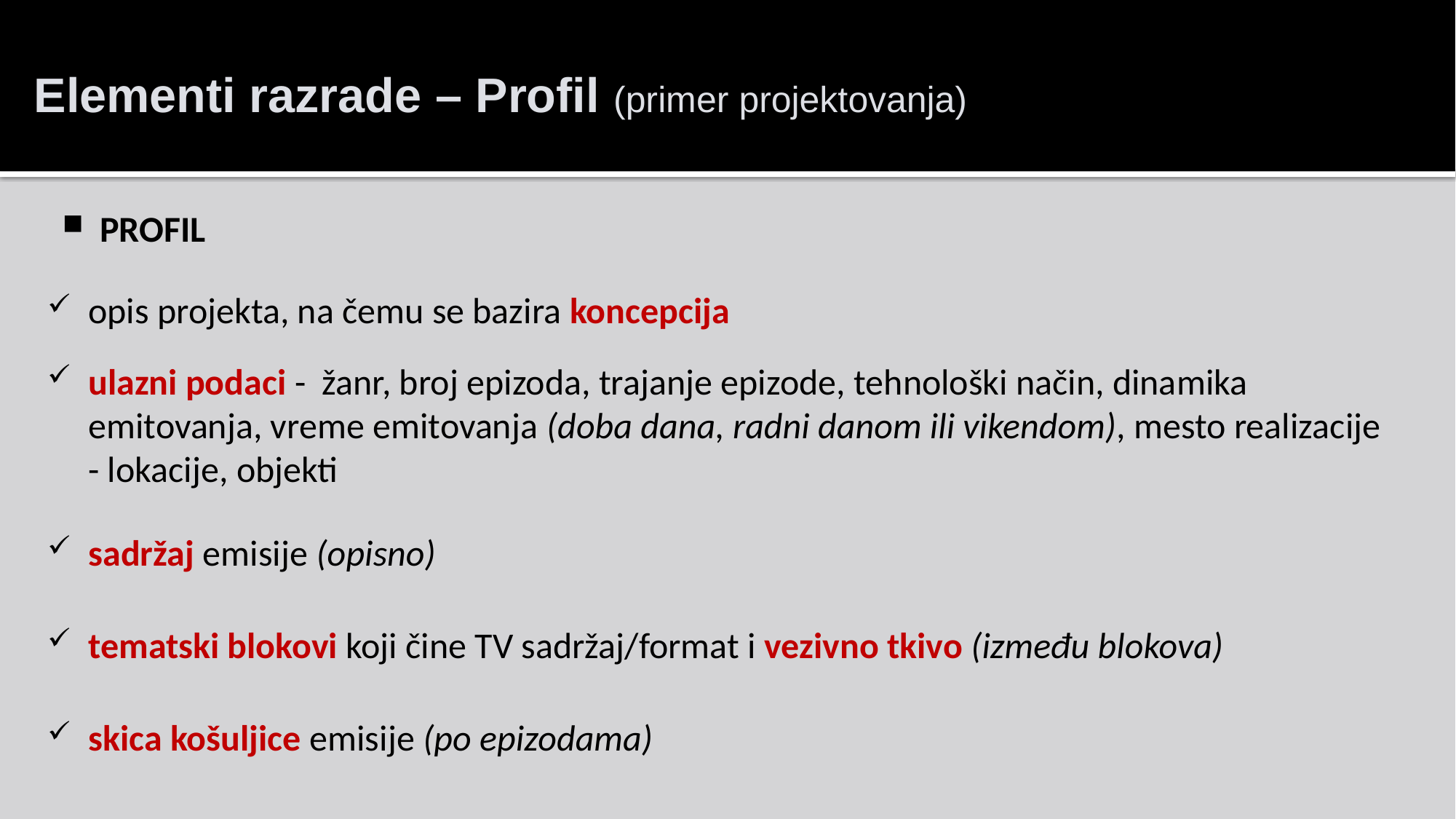

Elementi razrade – Profil (primer projektovanja)

PROFIL

opis projekta, na čemu se bazira koncepcija

ulazni podaci -  žanr, broj epizoda, trajanje epizode, tehnološki način, dinamika emitovanja, vreme emitovanja (doba dana, radni danom ili vikendom), mesto realizacije - lokacije, objekti

sadržaj emisije (opisno)

tematski blokovi koji čine TV sadržaj/format i vezivno tkivo (između blokova)

skica košuljice emisije (po epizodama)